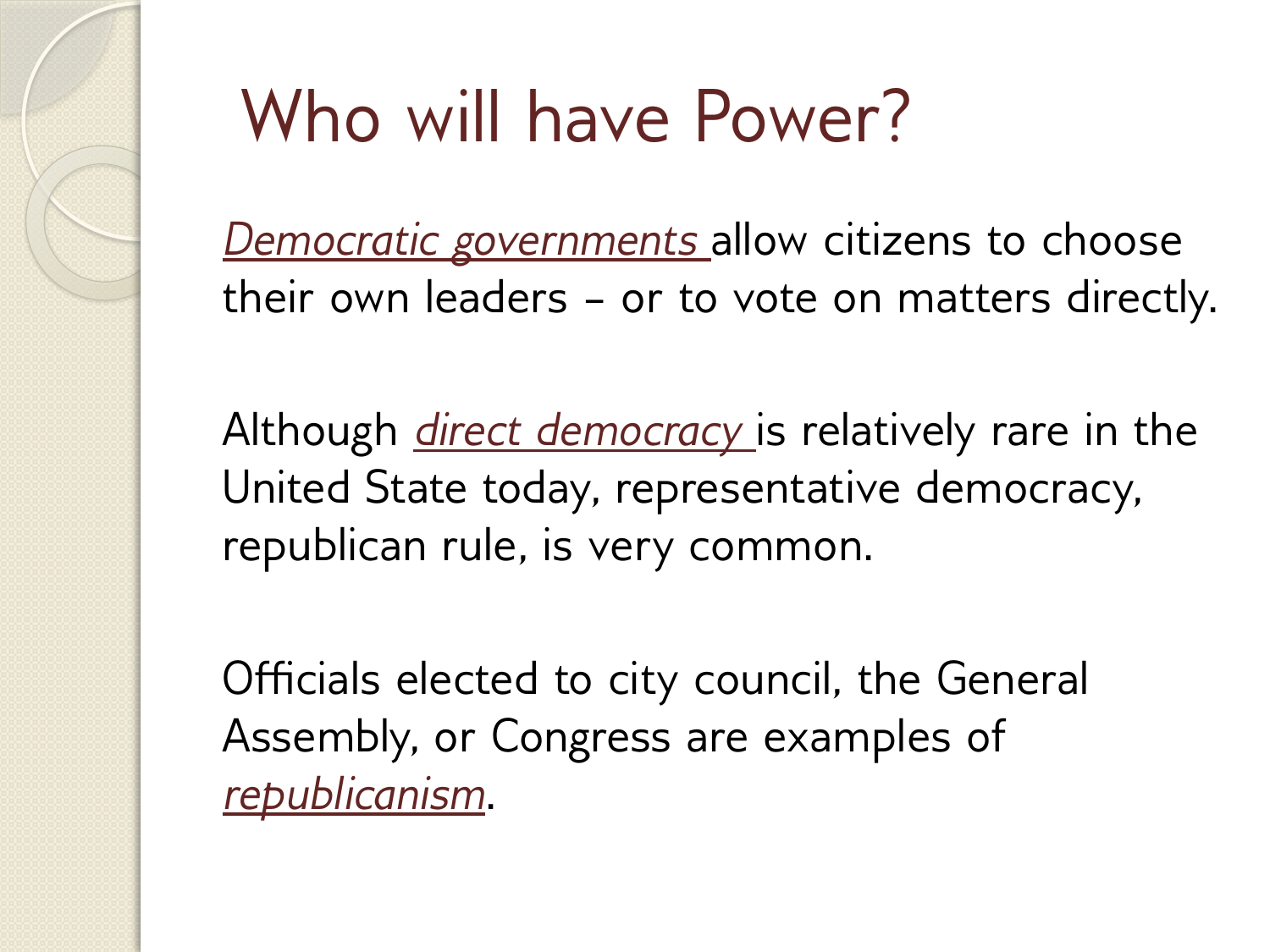

# Who will have Power?
Democratic governments allow citizens to choose their own leaders – or to vote on matters directly.

Although direct democracy is relatively rare in the United State today, representative democracy, republican rule, is very common.

Officials elected to city council, the General Assembly, or Congress are examples of republicanism.